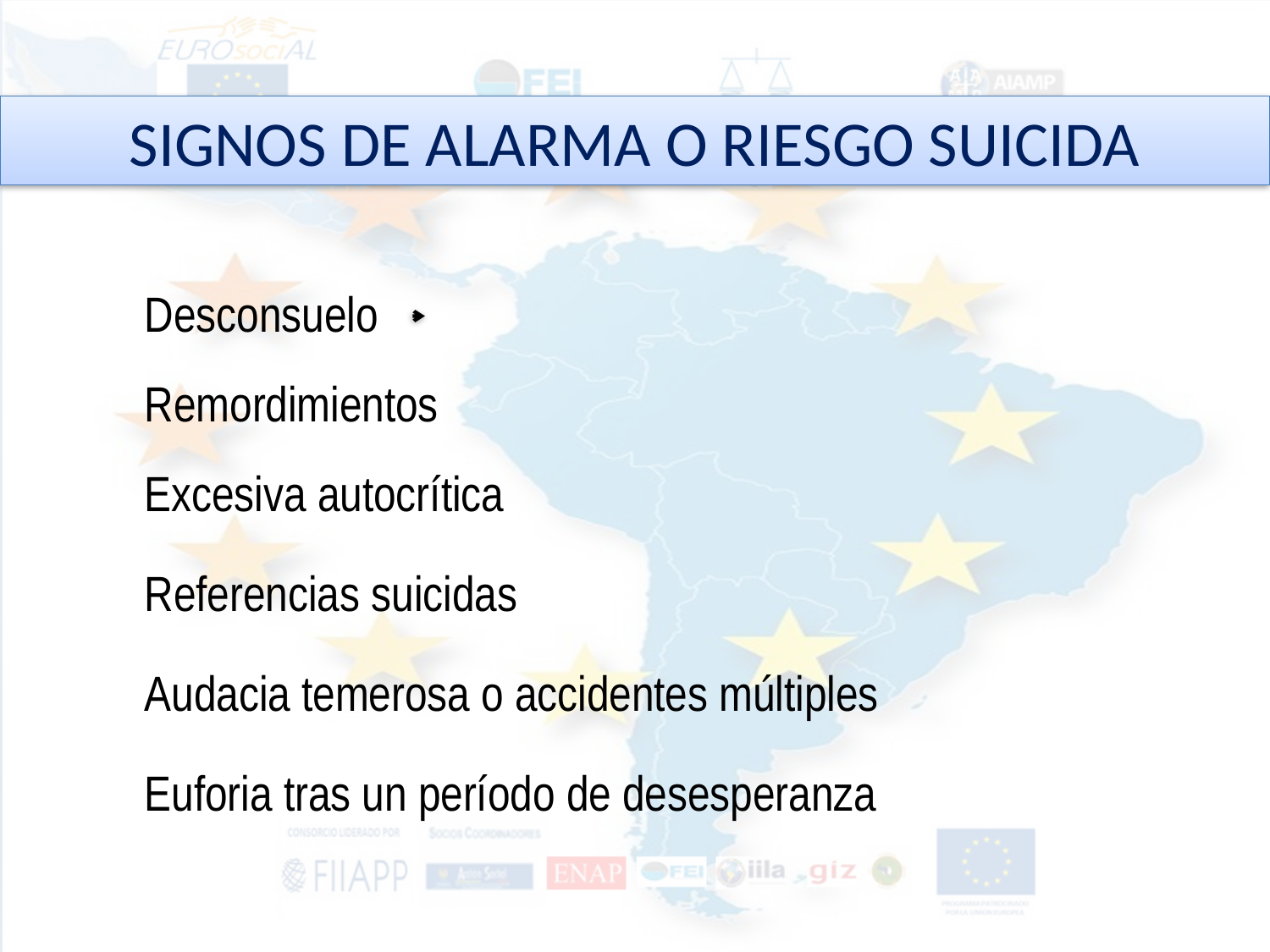

SIGNOS DE ALARMA O RIESGO SUICIDA
 Desconsuelo
 Remordimientos
 Excesiva autocrítica
 Referencias suicidas
 Audacia temerosa o accidentes múltiples
 Euforia tras un período de desesperanza